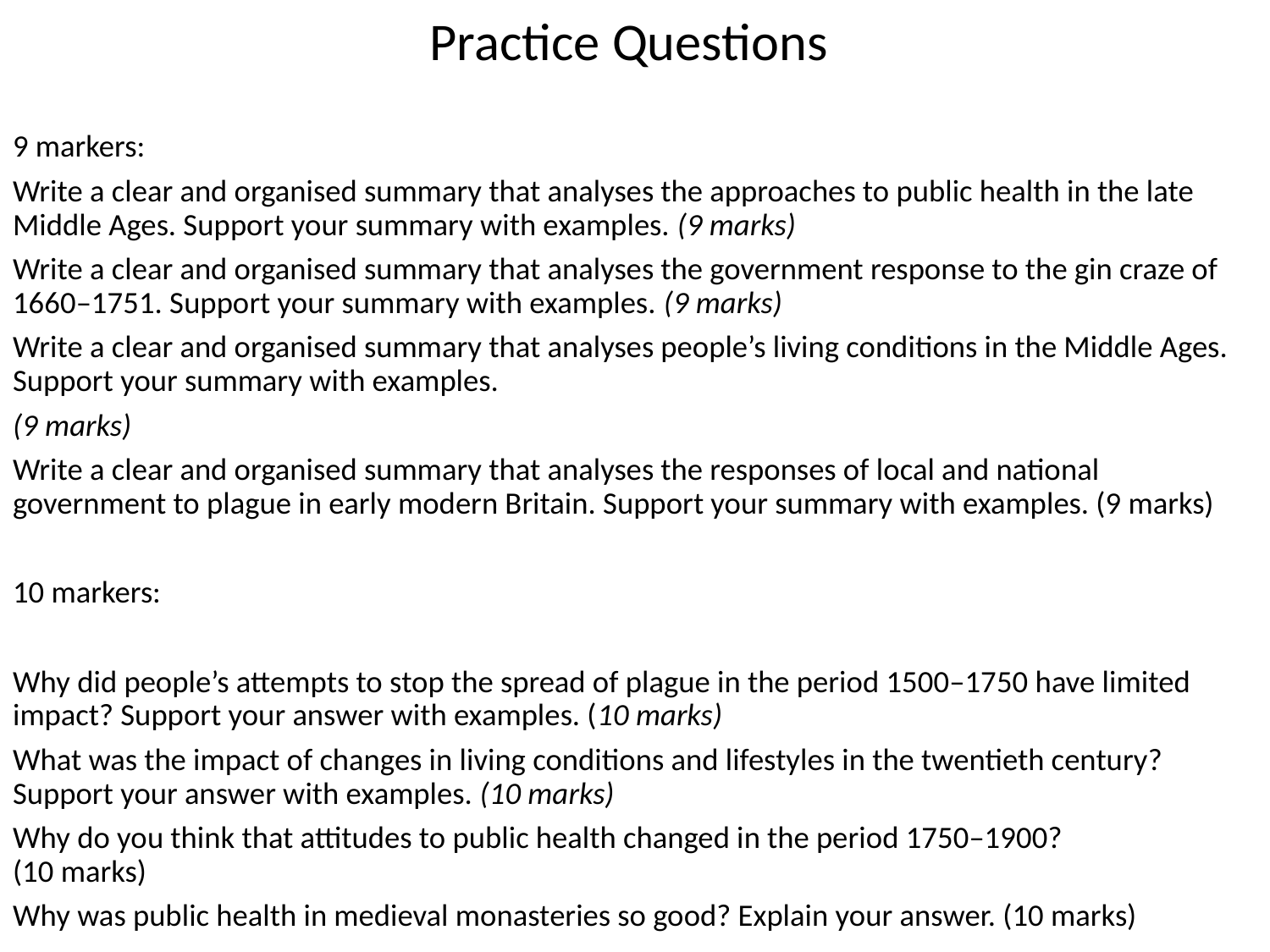

# Practice Questions
9 markers:
Write a clear and organised summary that analyses the approaches to public health in the late Middle Ages. Support your summary with examples. (9 marks)
Write a clear and organised summary that analyses the government response to the gin craze of 1660–1751. Support your summary with examples. (9 marks)
Write a clear and organised summary that analyses people’s living conditions in the Middle Ages. Support your summary with examples.
(9 marks)
Write a clear and organised summary that analyses the responses of local and national government to plague in early modern Britain. Support your summary with examples. (9 marks)

10 markers:

Why did people’s attempts to stop the spread of plague in the period 1500–1750 have limited impact? Support your answer with examples. (10 marks)
What was the impact of changes in living conditions and lifestyles in the twentieth century? Support your answer with examples. (10 marks)
Why do you think that attitudes to public health changed in the period 1750–1900?
(10 marks)
Why was public health in medieval monasteries so good? Explain your answer. (10 marks)